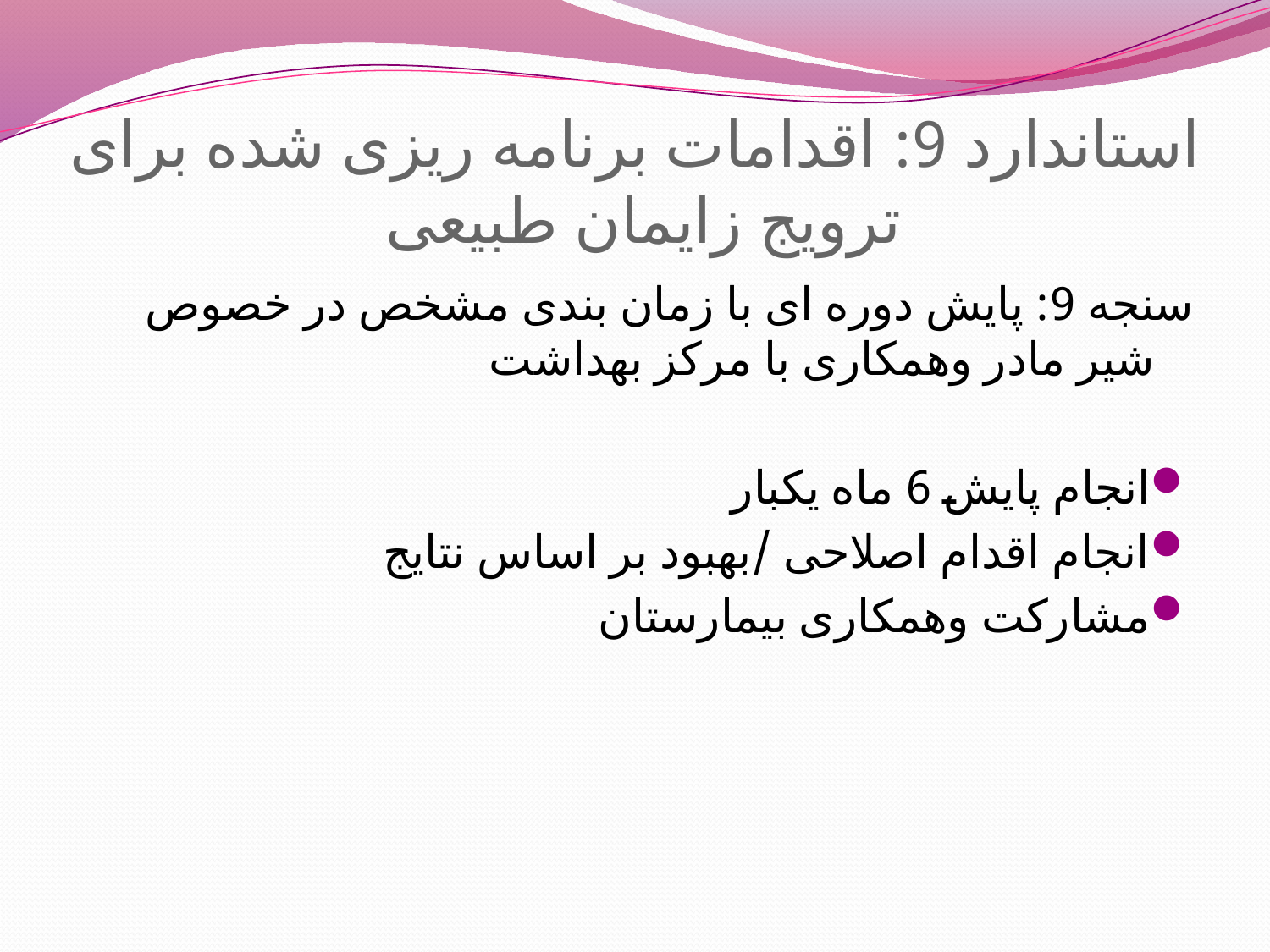

# استاندارد 9: اقدامات برنامه ریزی شده برای ترویج زایمان طبیعی
سنجه 9: پایش دوره ای با زمان بندی مشخص در خصوص شیر مادر وهمکاری با مرکز بهداشت

انجام پایش 6 ماه یکبار
انجام اقدام اصلاحی /بهبود بر اساس نتایج
مشارکت وهمکاری بیمارستان